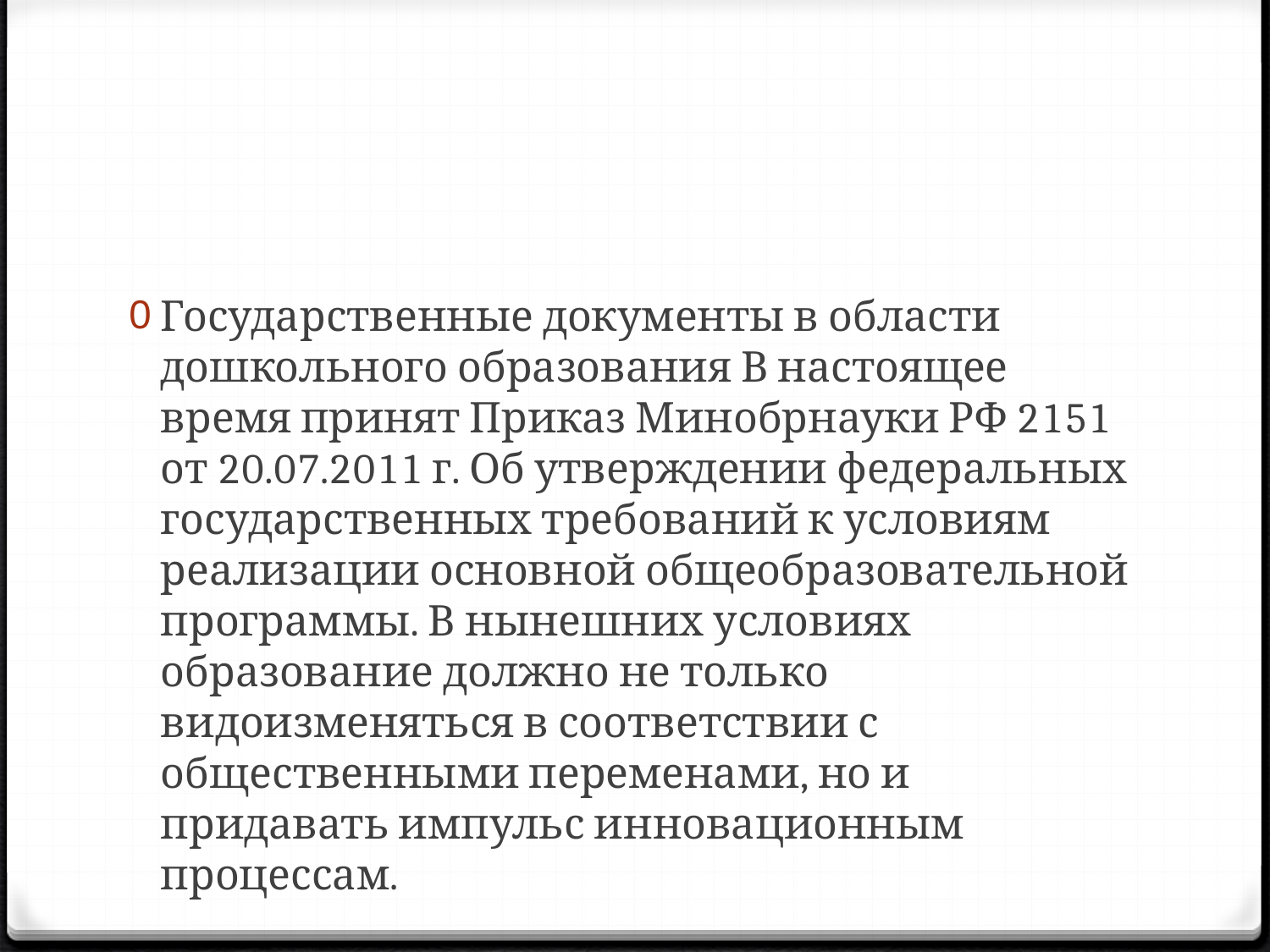

#
Государственные документы в области дошкольного образования В настоящее время принят Приказ Минобрнауки РФ 2151 от 20.07.2011 г. Об утверждении федеральных государственных требований к условиям реализации основной общеобразовательной программы. В нынешних условиях образование должно не только видоизменяться в соответствии с общественными переменами, но и придавать импульс инновационным процессам.